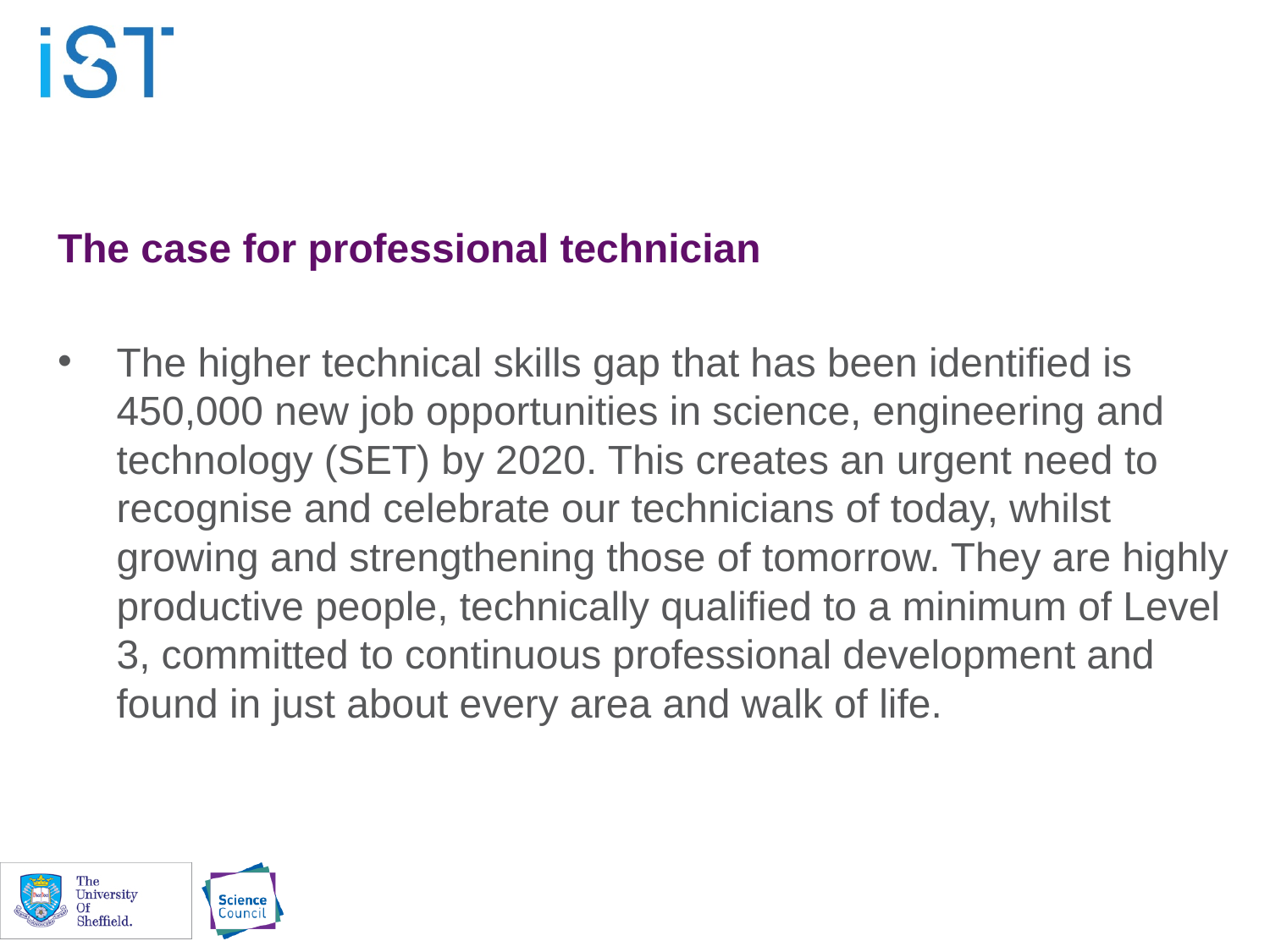

#
The case for professional technician

The higher technical skills gap that has been identified is 450,000 new job opportunities in science, engineering and technology (SET) by 2020. This creates an urgent need to recognise and celebrate our technicians of today, whilst growing and strengthening those of tomorrow. They are highly productive people, technically qualified to a minimum of Level 3, committed to continuous professional development and found in just about every area and walk of life.